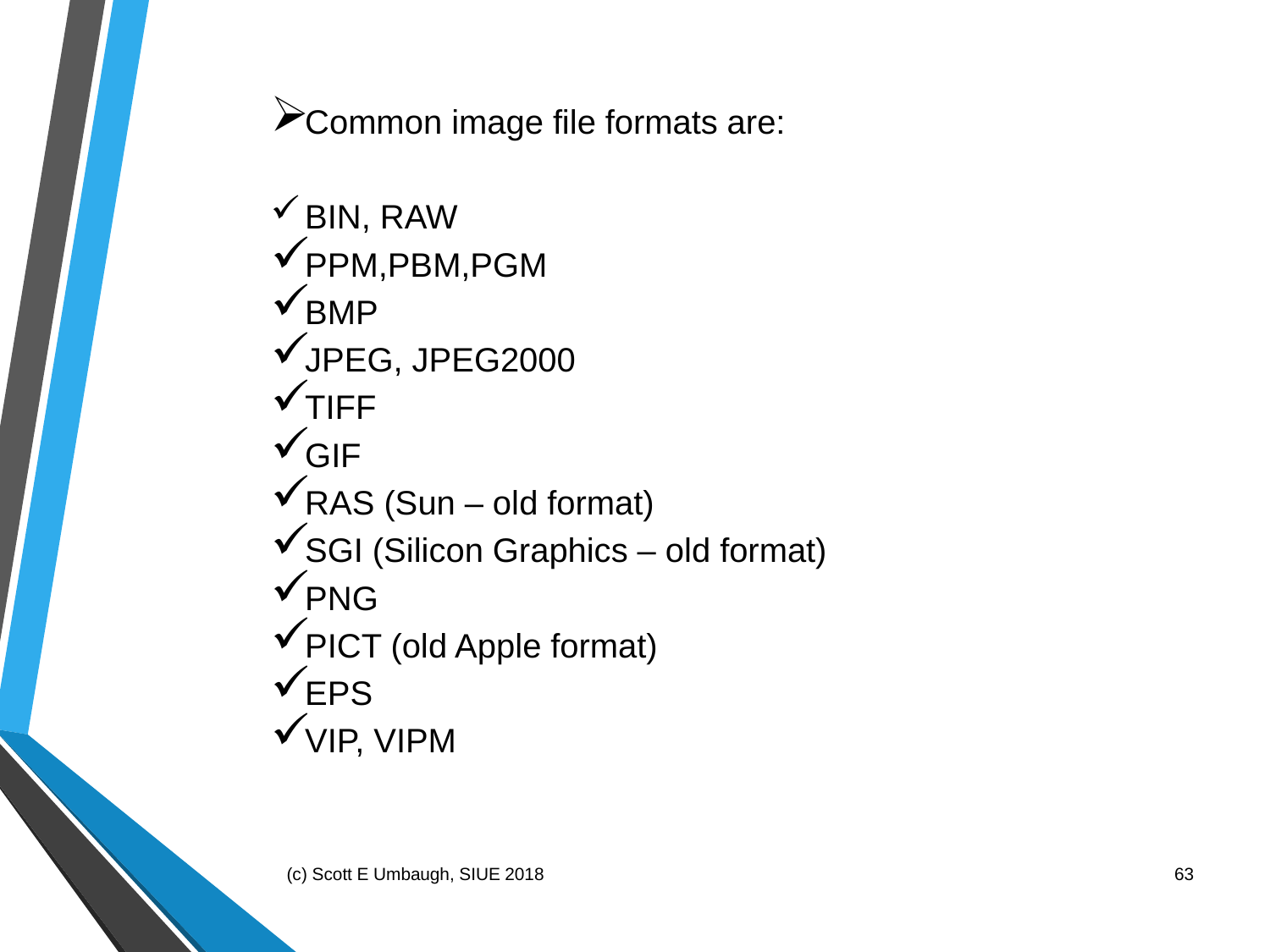

Common image file formats are:

	BIN, RAW
	PPM,PBM,PGM
	BMP
	JPEG, JPEG2000
	TIFF
	GIF
	RAS (Sun – old format)
	SGI (Silicon Graphics – old format)
	PNG
	PICT (old Apple format)
	EPS
	VIP, VIPM

(c) Scott E Umbaugh, SIUE 2018
63